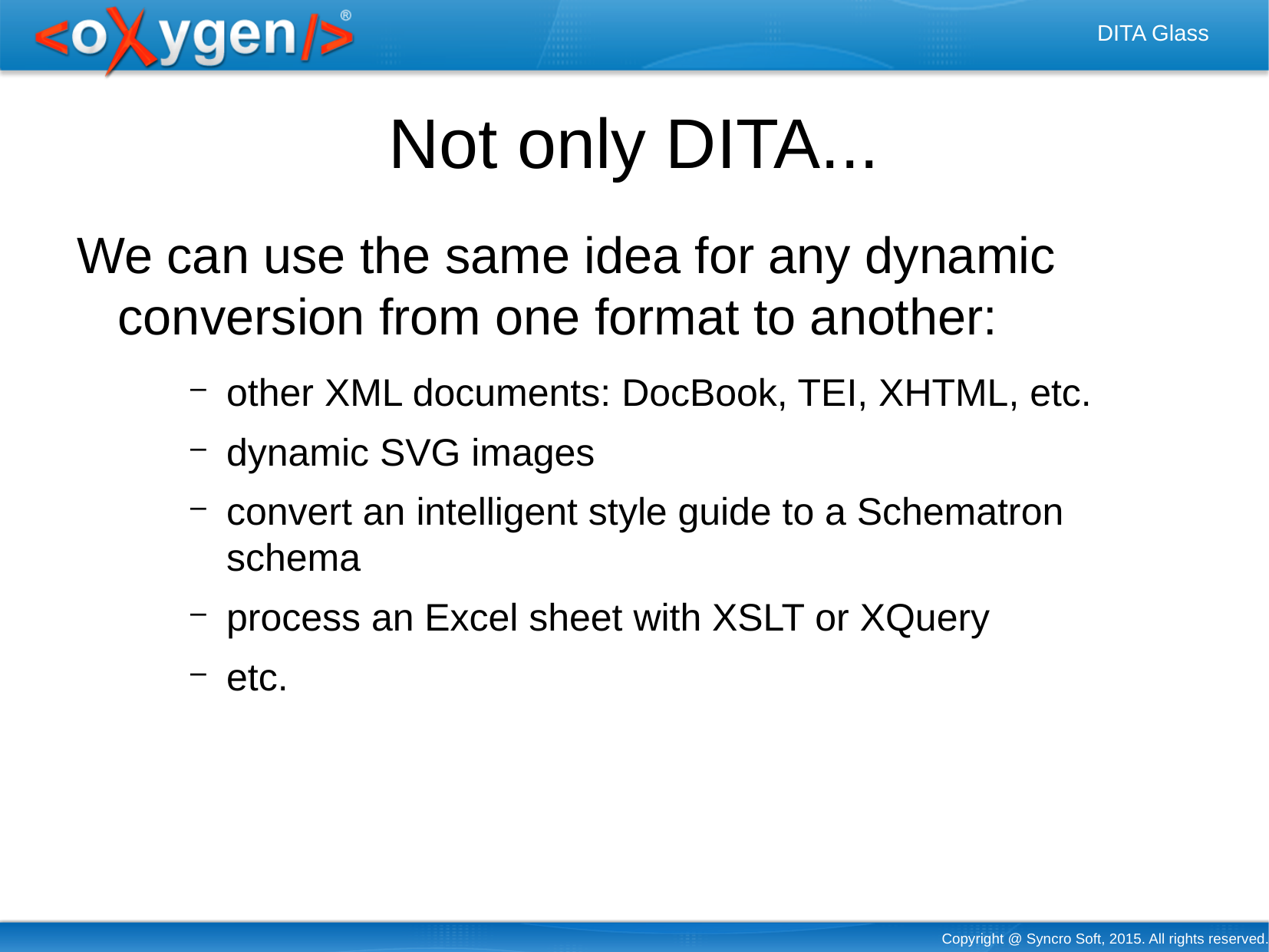

Not only DITA...
We can use the same idea for any dynamic conversion from one format to another:
other XML documents: DocBook, TEI, XHTML, etc.
dynamic SVG images
convert an intelligent style guide to a Schematron schema
process an Excel sheet with XSLT or XQuery
etc.